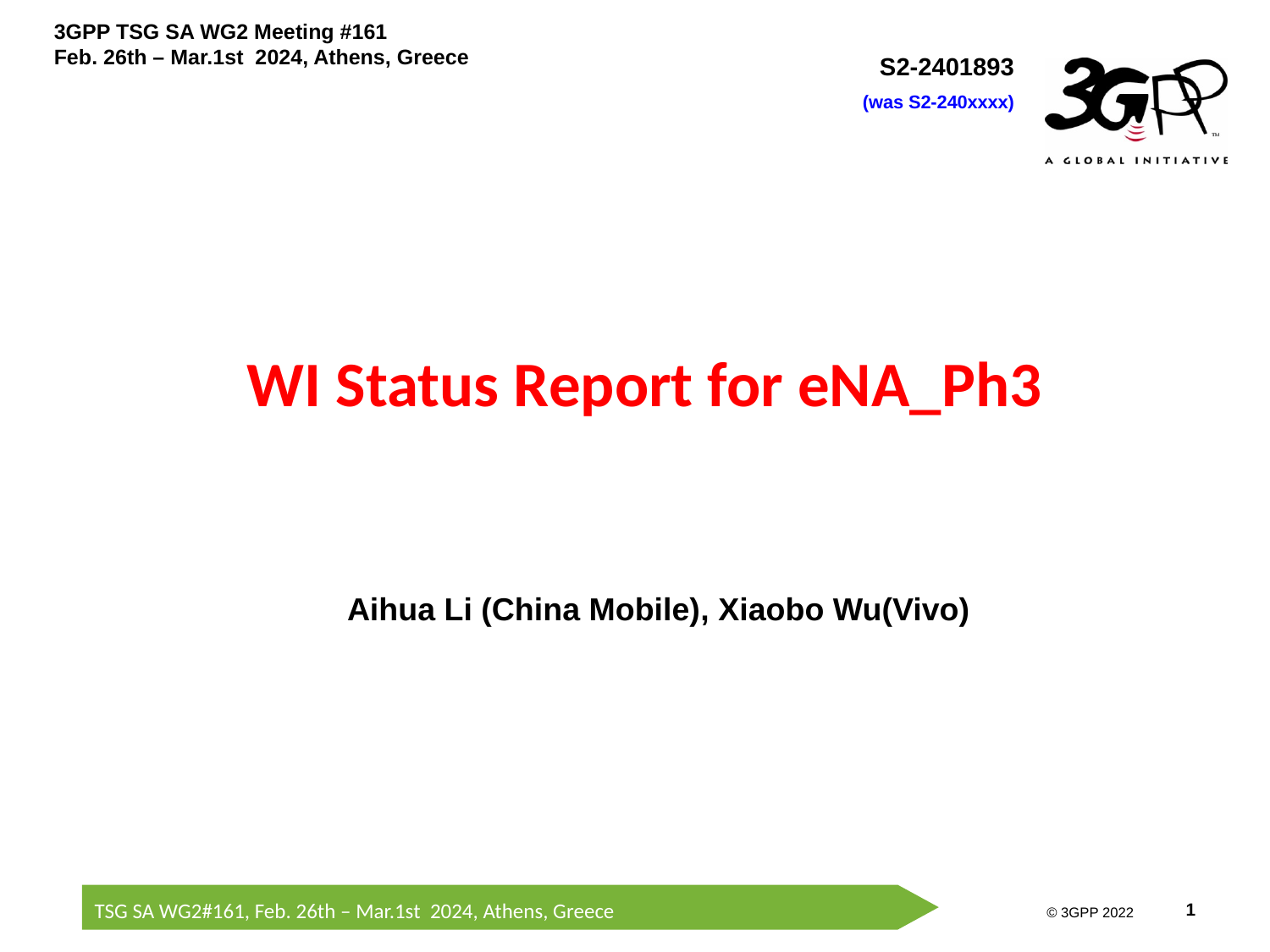

# WI Status Report for eNA_Ph3
Aihua Li (China Mobile), Xiaobo Wu(Vivo)